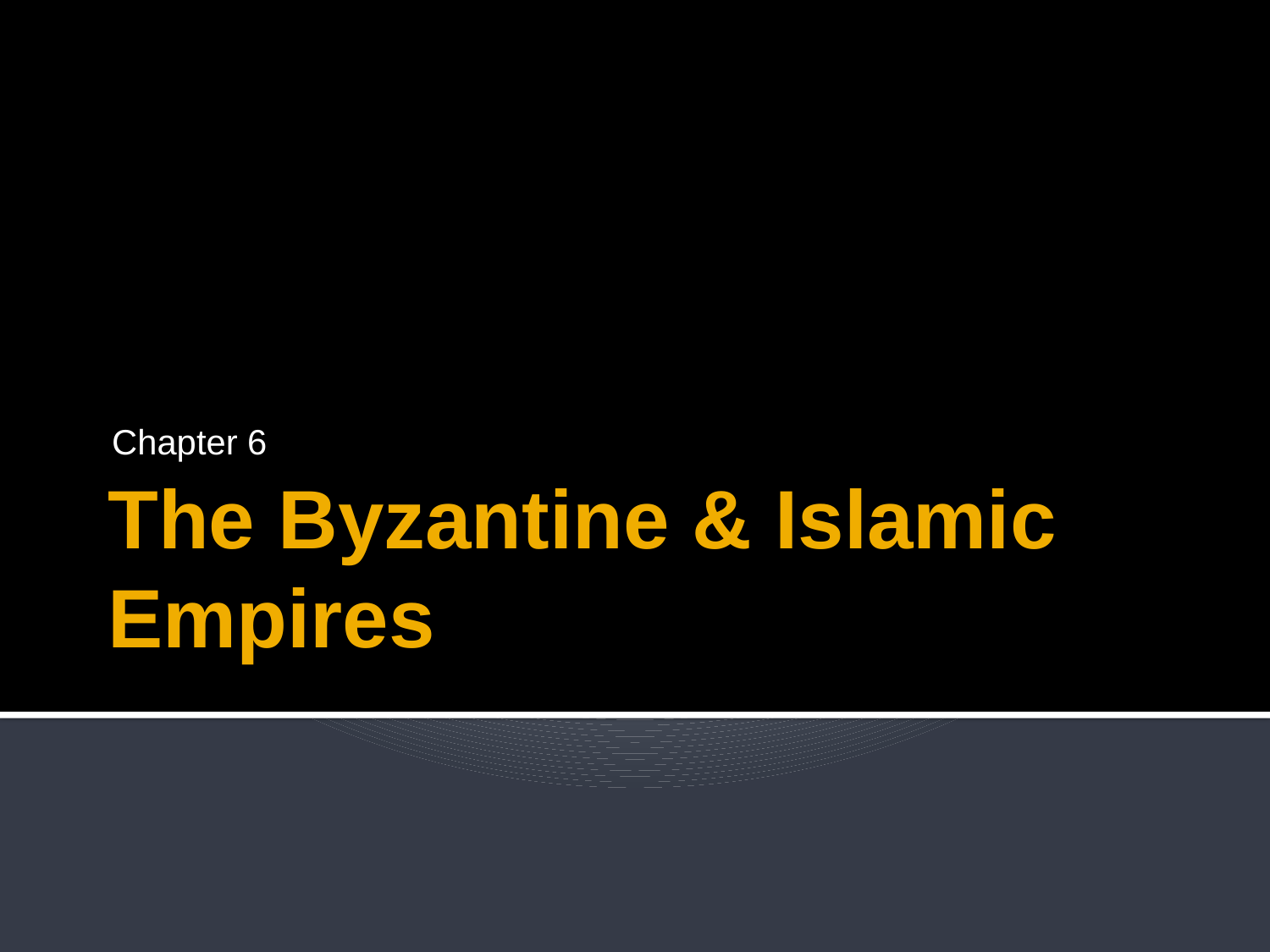

Chapter 6
# The Byzantine & Islamic Empires